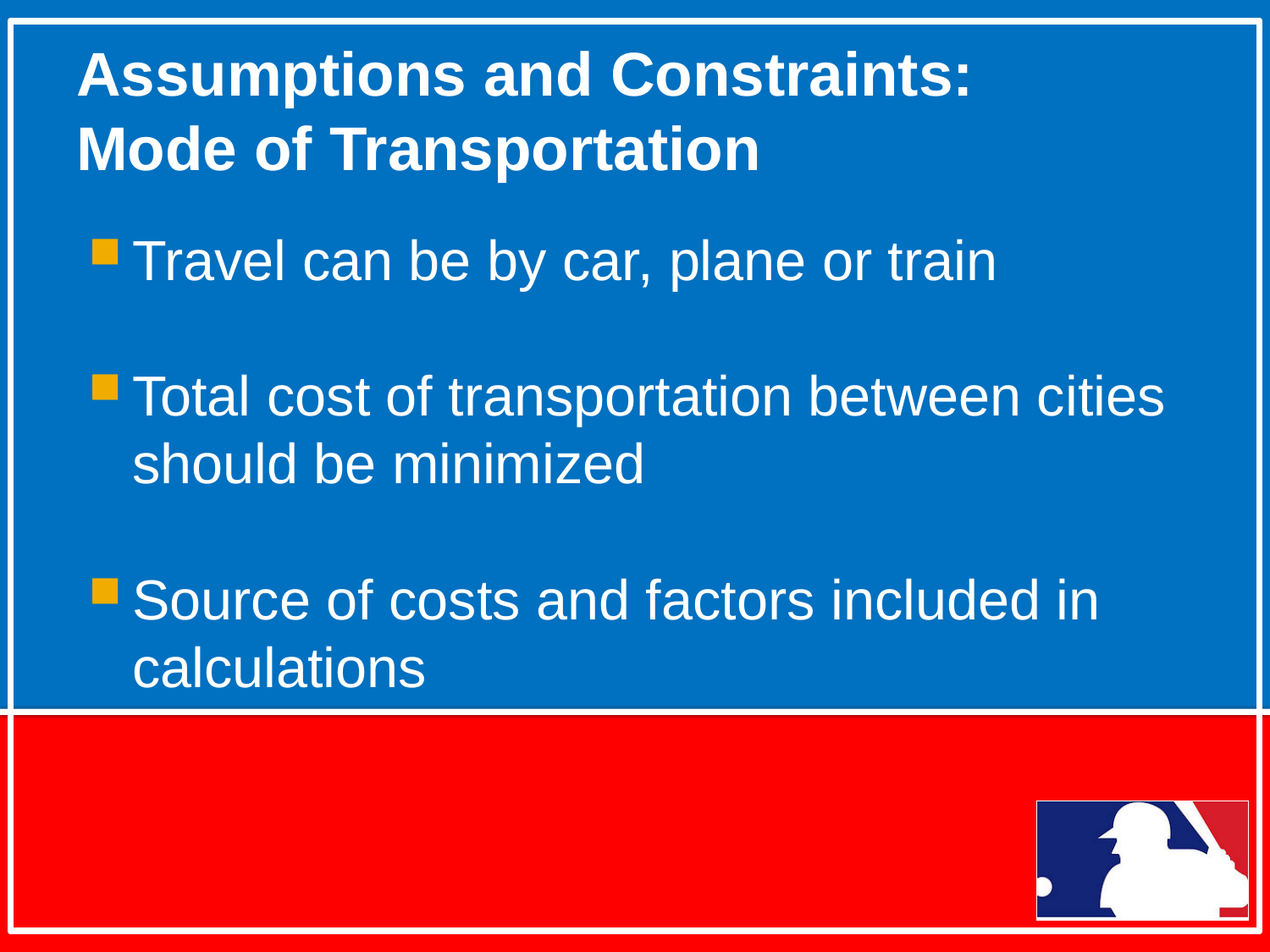

# Assumptions and Constraints: Mode of Transportation
Travel can be by car, plane or train

Total cost of transportation between cities should be minimized

Source of costs and factors included in calculations